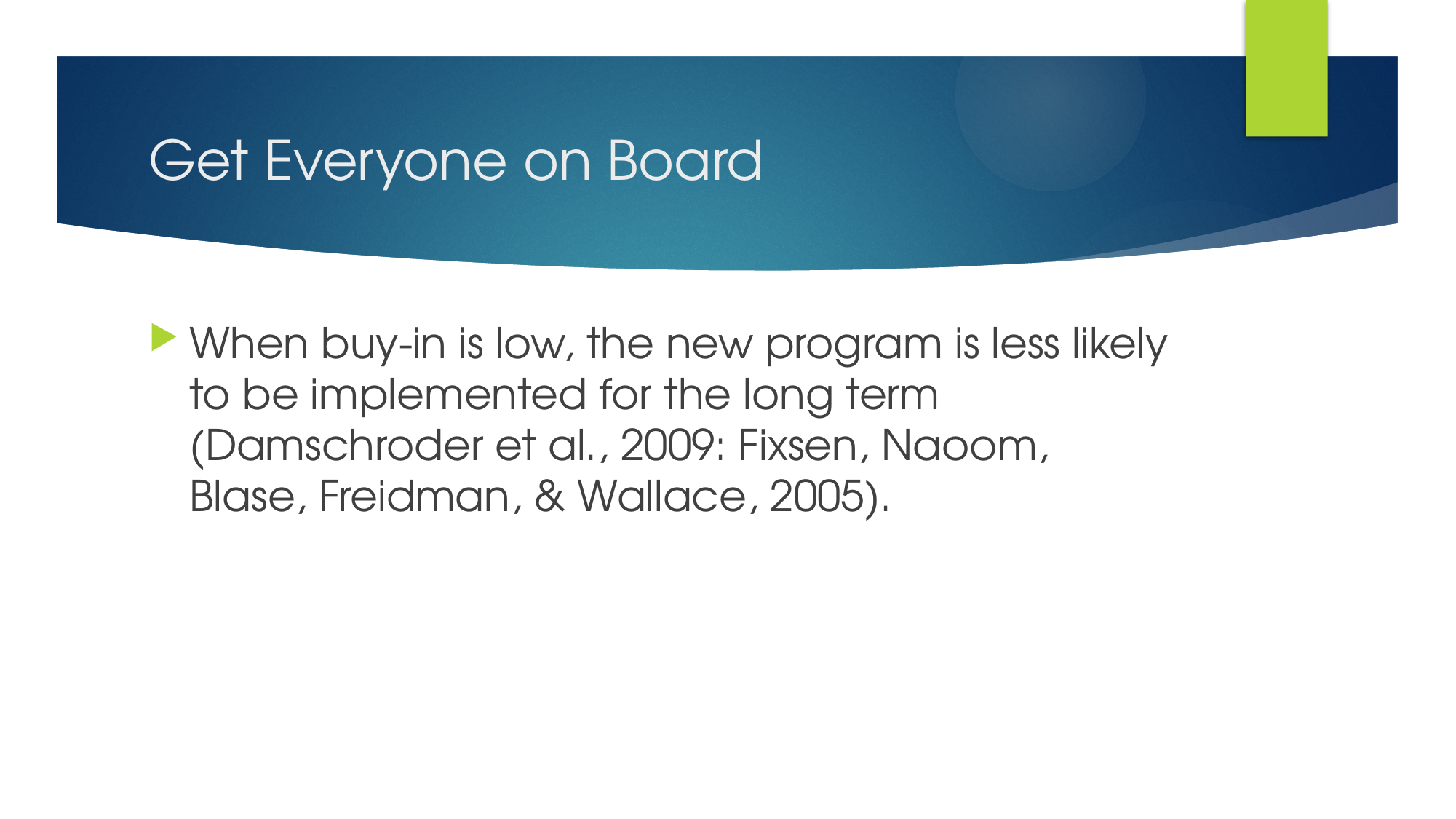

# Get Everyone on Board
When buy-in is low, the new program is less likely to be implemented for the long term (Damschroder et al., 2009: Fixsen, Naoom, Blase, Freidman, & Wallace, 2005).